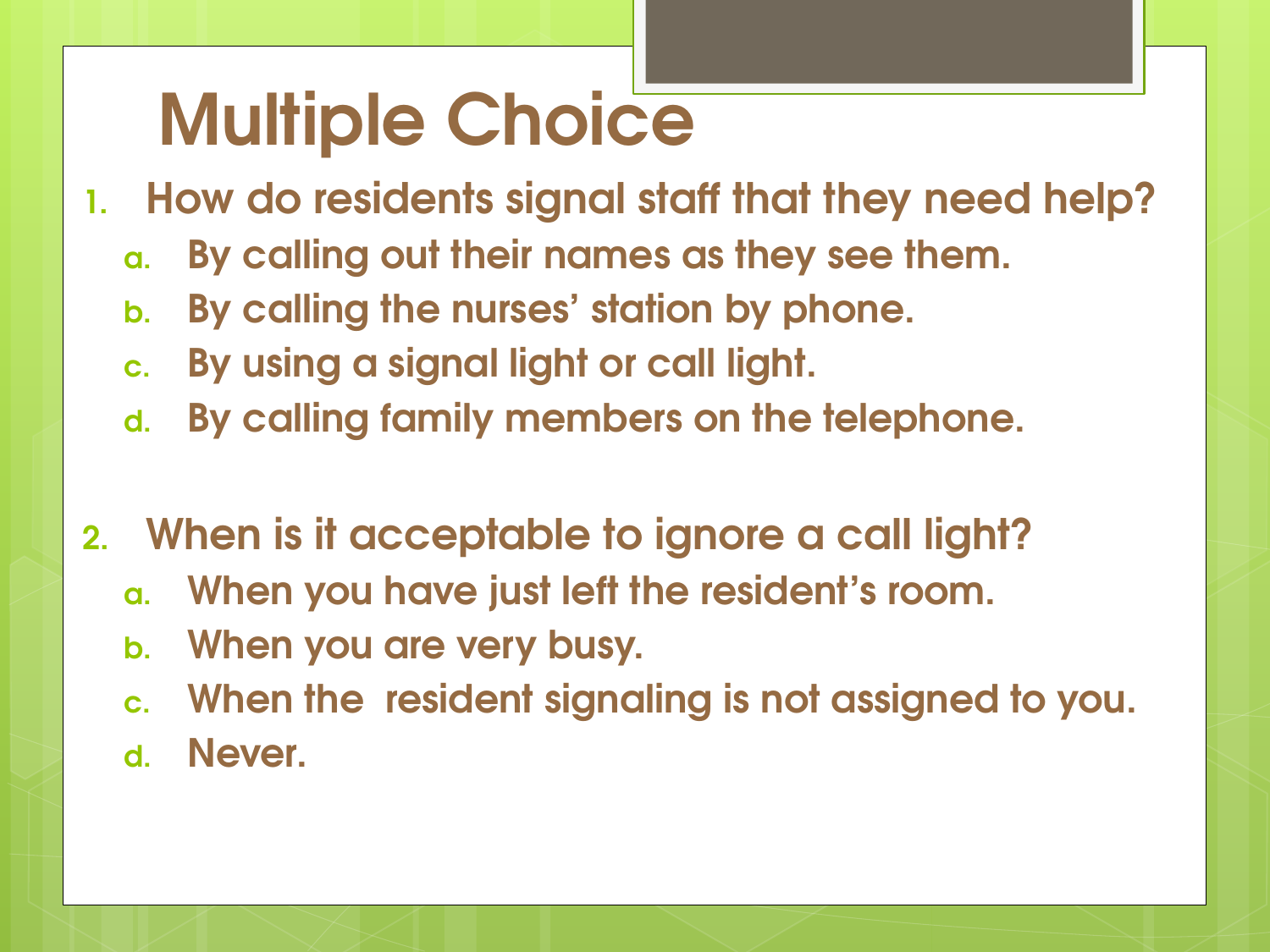

# Multiple Choice
How do residents signal staff that they need help?
By calling out their names as they see them.
By calling the nurses’ station by phone.
By using a signal light or call light.
By calling family members on the telephone.

When is it acceptable to ignore a call light?
When you have just left the resident’s room.
When you are very busy.
When the  resident signaling is not assigned to you.
Never.